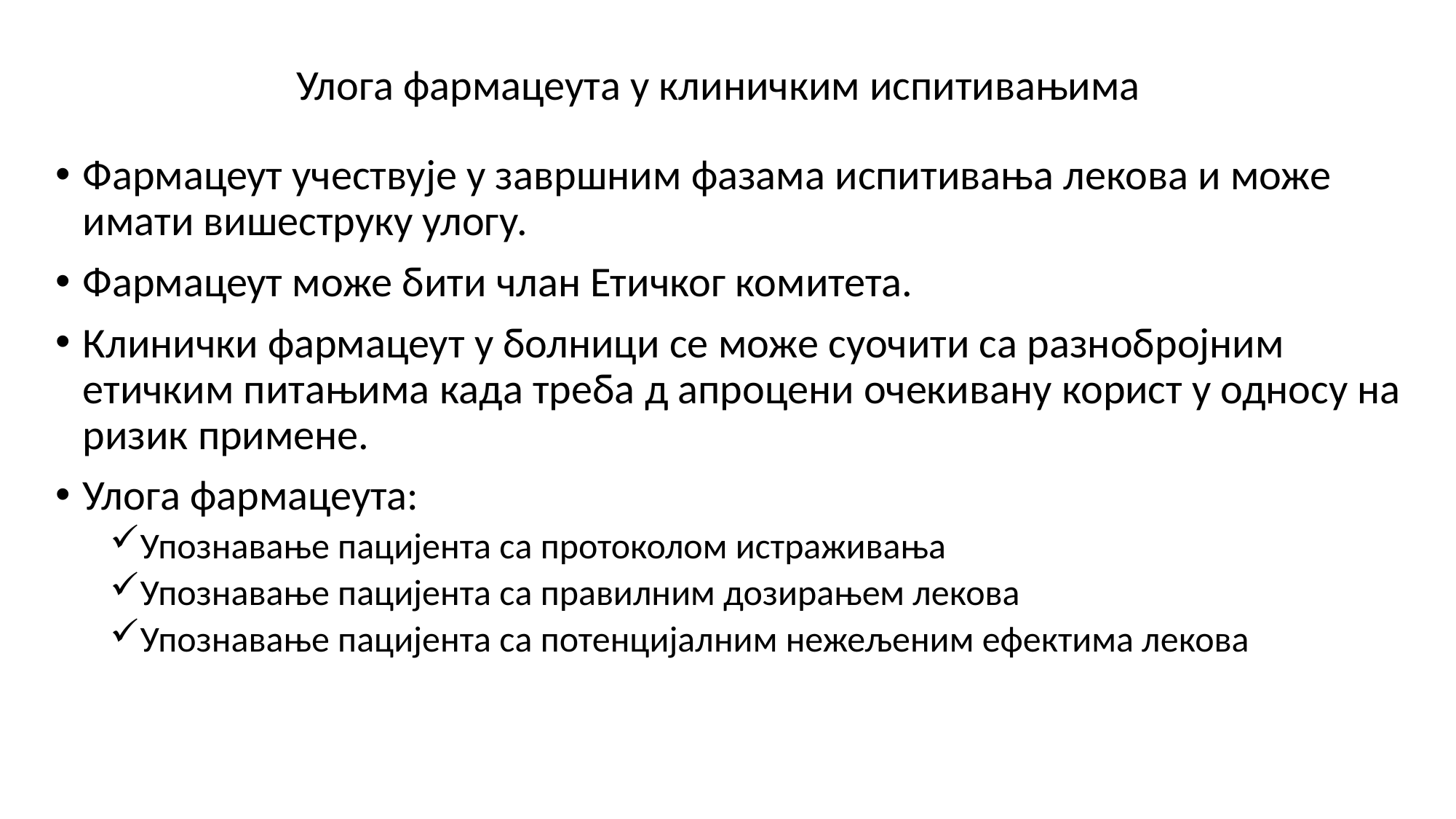

# Улога фармацеута у клиничким испитивањима
Фармацеут учествује у завршним фазама испитивања лекова и може имати вишеструку улогу.
Фармацеут може бити члан Етичког комитета.
Клинички фармацеут у болници се може суочити са разнобројним етичким питањима када треба д апроцени очекивану корист у односу на ризик примене.
Улога фармацеута:
Упознавање пацијента са протоколом истраживања
Упознавање пацијента са правилним дозирањем лекова
Упознавање пацијента са потенцијалним нежељеним ефектима лекова